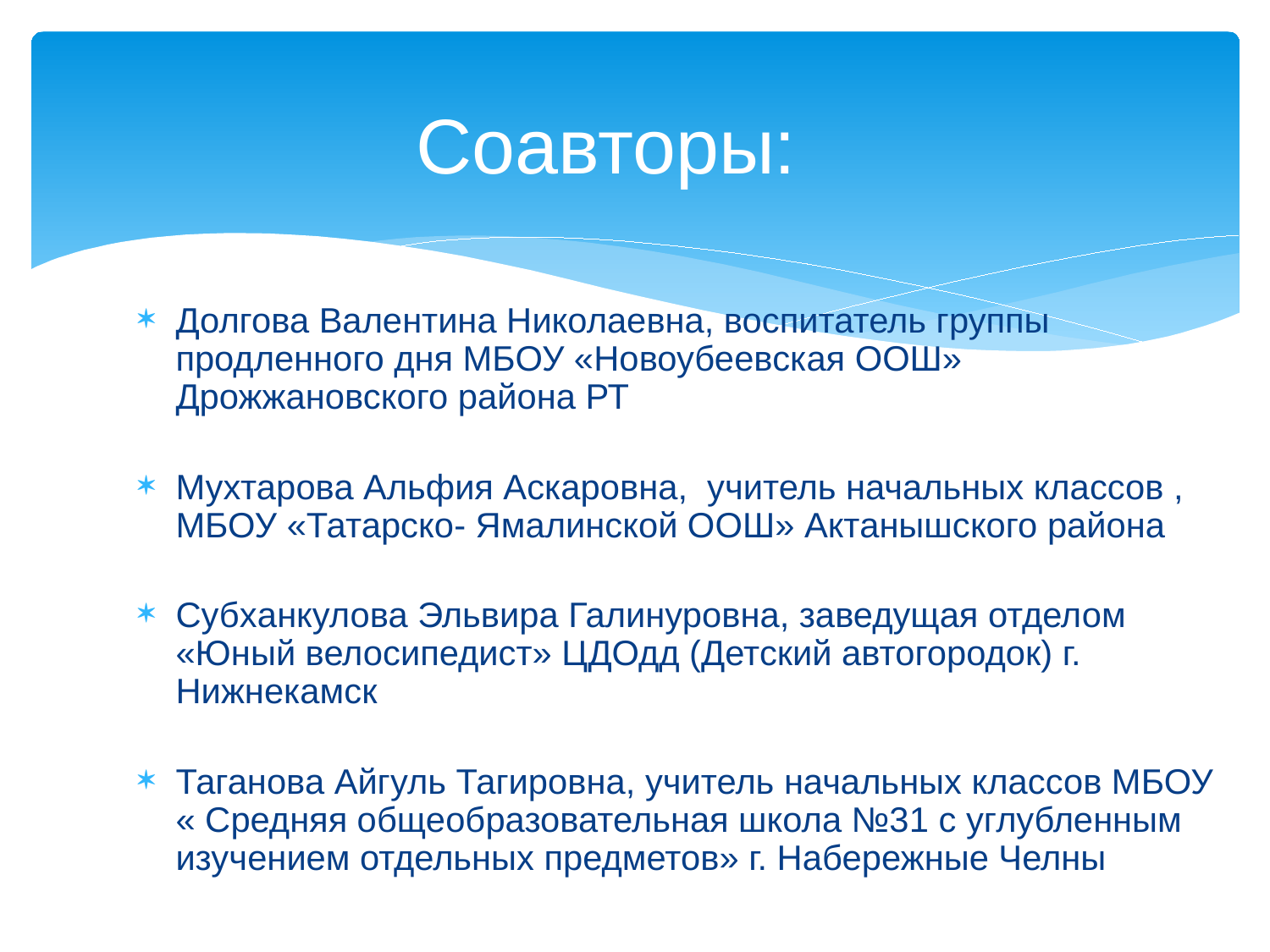

# Соавторы:
Долгова Валентина Николаевна, воспитатель группы продленного дня МБОУ «Новоубеевская ООШ» Дрожжановского района РТ

Мухтарова Альфия Аскаровна,  учитель начальных классов ,  МБОУ «Татарско- Ямалинской ООШ» Актанышского района

Субханкулова Эльвира Галинуровна, заведущая отделом «Юный велосипедист» ЦДОдд (Детский автогородок) г. Нижнекамск

Таганова Айгуль Тагировна, учитель начальных классов МБОУ « Средняя общеобразовательная школа №31 с углубленным изучением отдельных предметов» г. Набережные Челны